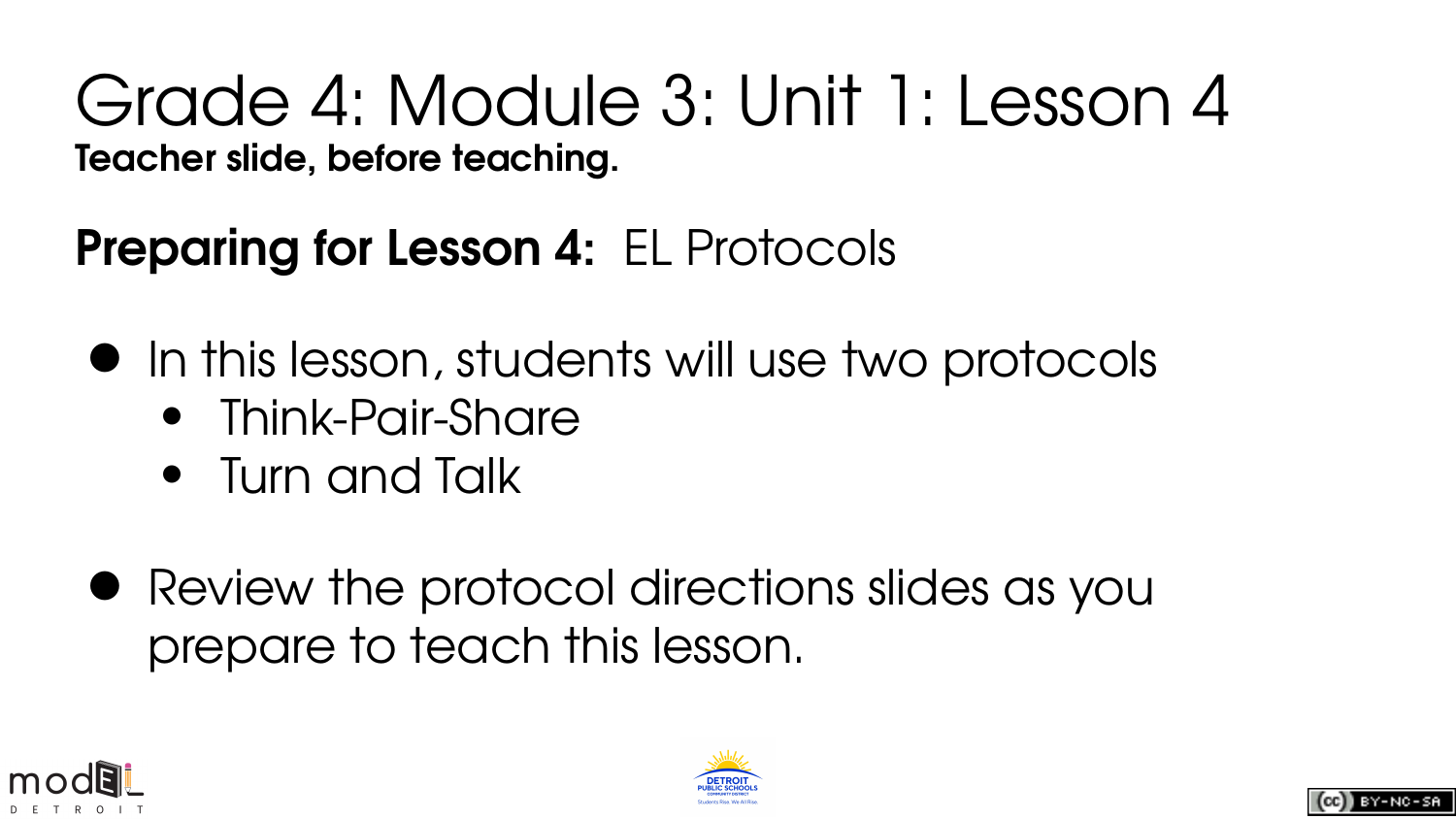

# Grade 4: Module 3: Unit 1: Lesson 4
Teacher slide, before teaching.
Preparing for Lesson 4:  EL Protocols

In this lesson, students will use two protocols
Think-Pair-Share
Turn and Talk

Review the protocol directions slides as you prepare to teach this lesson.